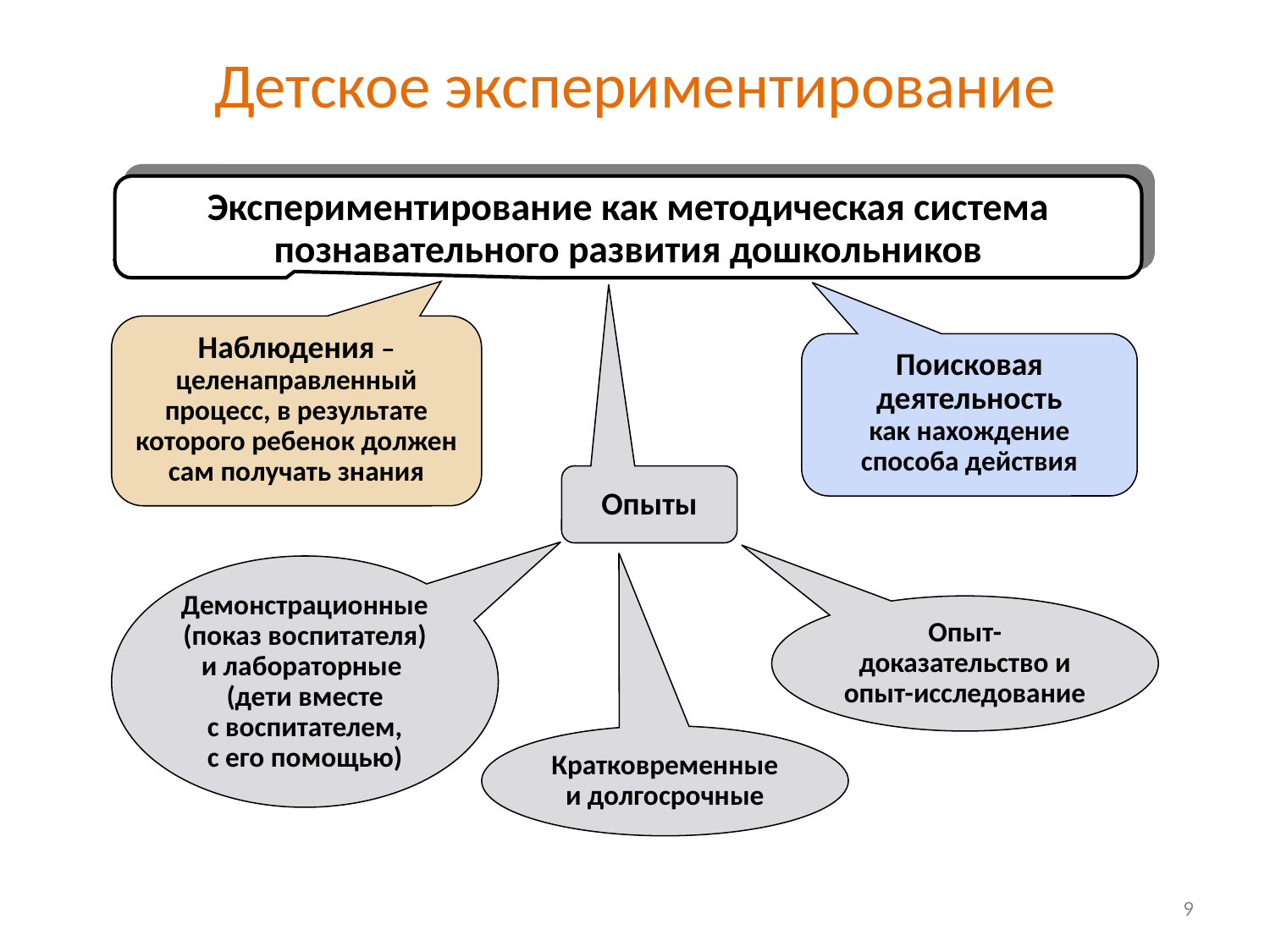

# Детское экспериментирование
Экспериментирование как методическая система познавательного развития дошкольников
Наблюдения – целенаправленный процесс, в результате которого ребенок должен сам получать знания
Поисковая деятельность
как нахождение способа действия
Опыты
Демонстрационные (показ воспитателя) и лабораторные
(дети вместе
с воспитателем,
с его помощью)
Опыт-доказательство и опыт-исследование
Кратковременные и долгосрочные
9